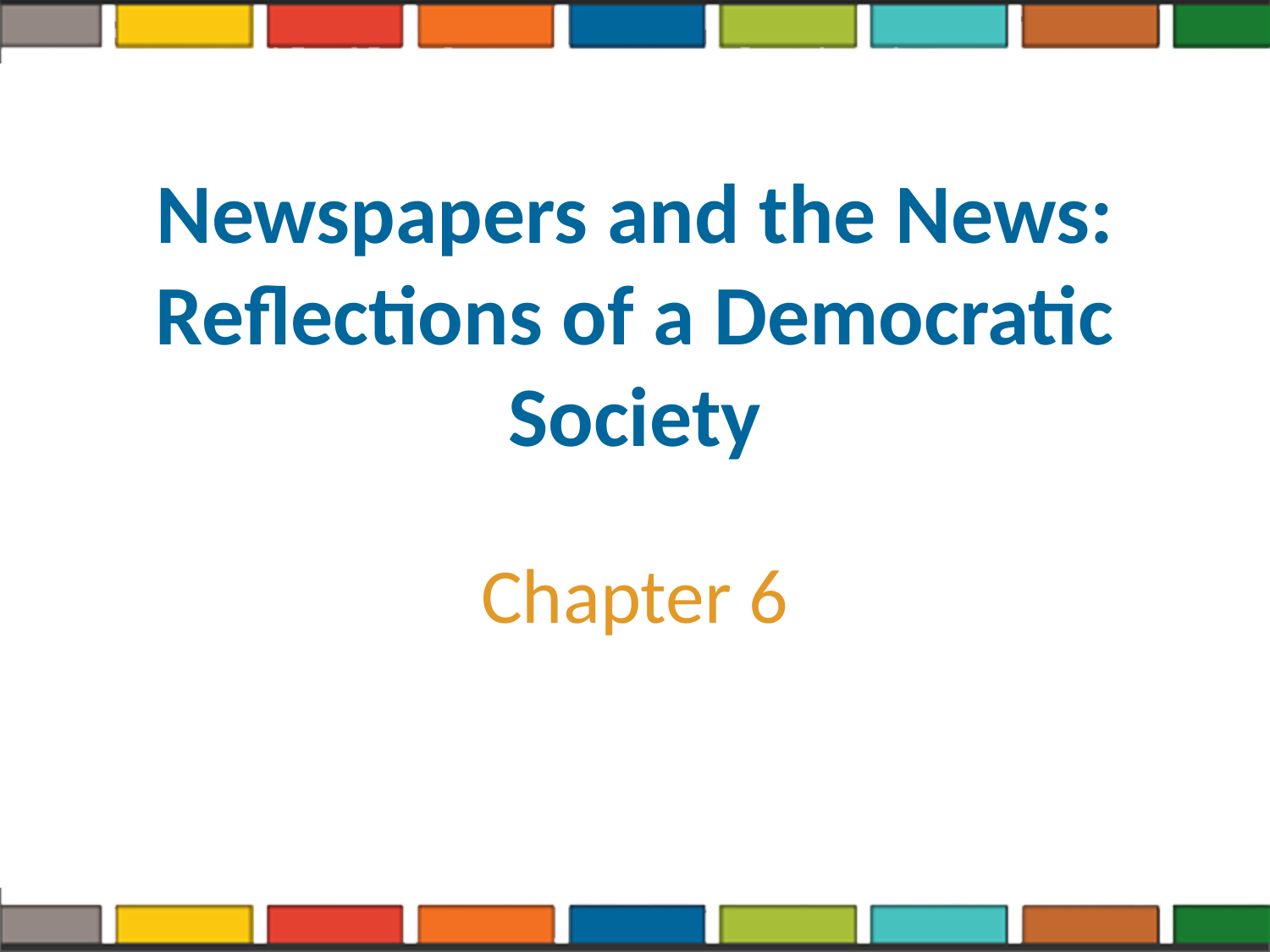

# Newspapers and the News: Reflections of a Democratic Society
Chapter 6